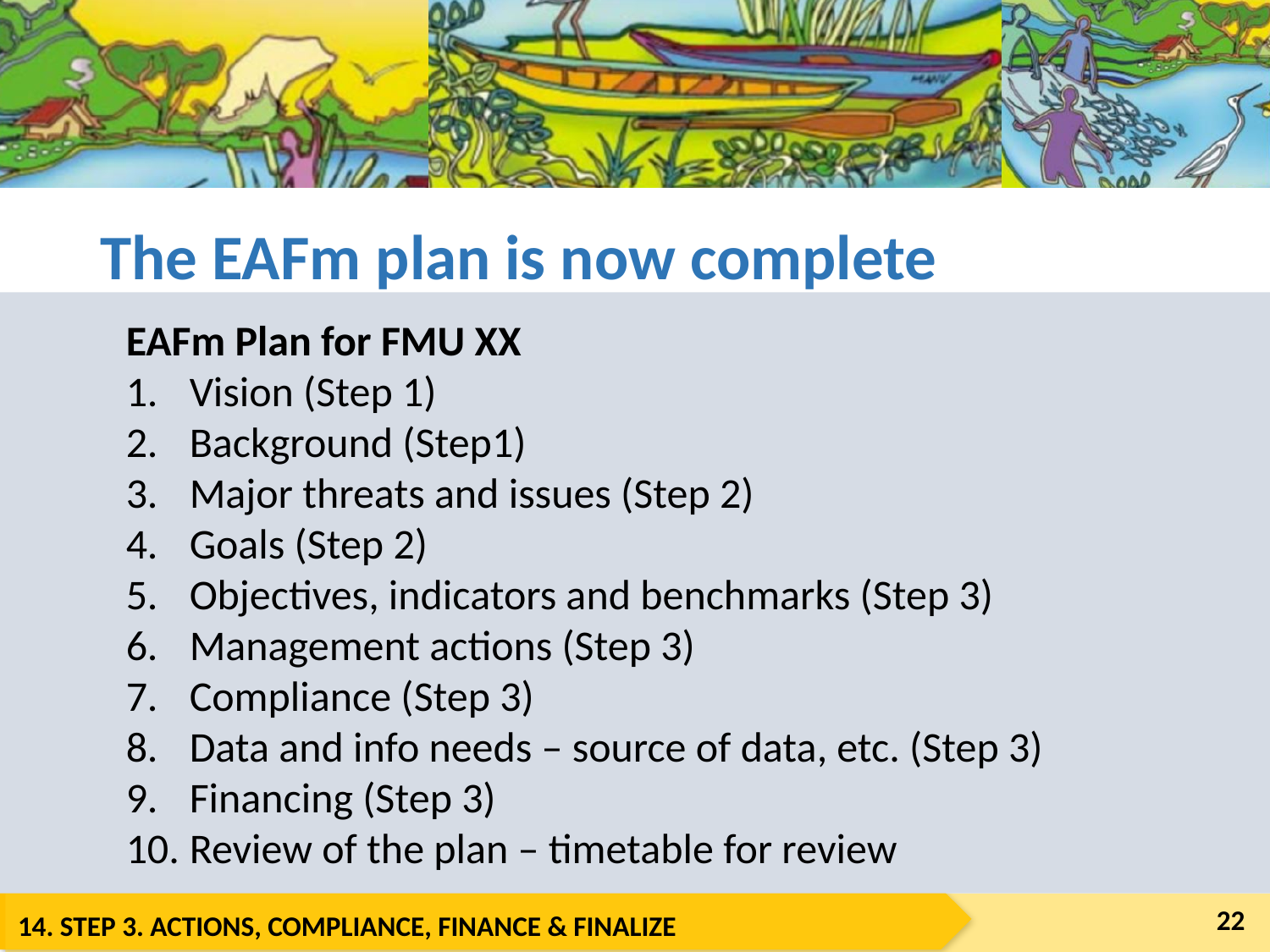

# The EAFm plan is now complete

EAFm Plan for FMU XX
Vision (Step 1)
Background (Step1)
Major threats and issues (Step 2)
Goals (Step 2)
Objectives, indicators and benchmarks (Step 3)
Management actions (Step 3)
Compliance (Step 3)
Data and info needs – source of data, etc. (Step 3)
Financing (Step 3)
Review of the plan – timetable for review

22